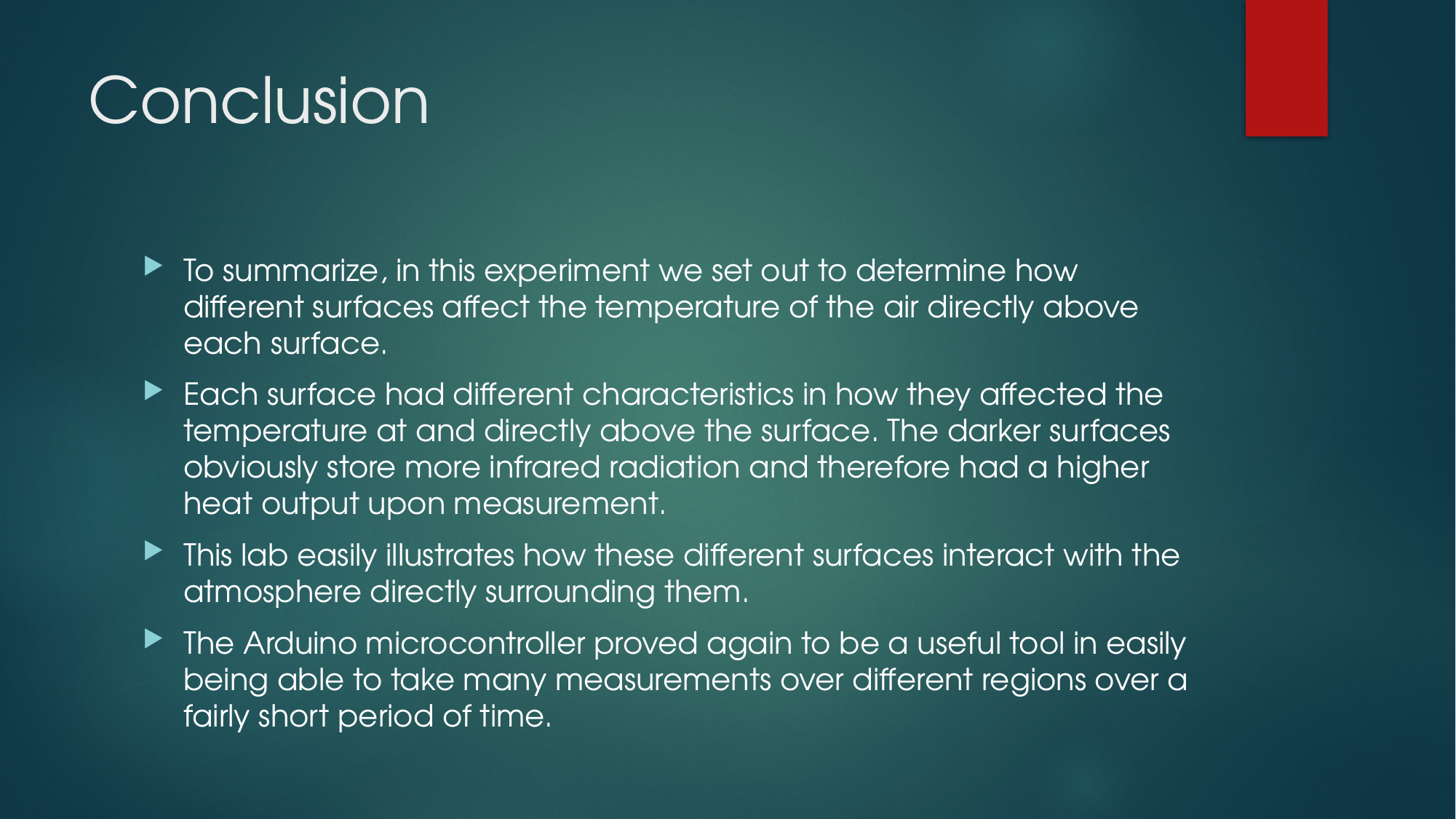

# Conclusion
To summarize, in this experiment we set out to determine how different surfaces affect the temperature of the air directly above each surface.
Each surface had different characteristics in how they affected the temperature at and directly above the surface. The darker surfaces obviously store more infrared radiation and therefore had a higher heat output upon measurement.
This lab easily illustrates how these different surfaces interact with the atmosphere directly surrounding them.
The Arduino microcontroller proved again to be a useful tool in easily being able to take many measurements over different regions over a fairly short period of time.